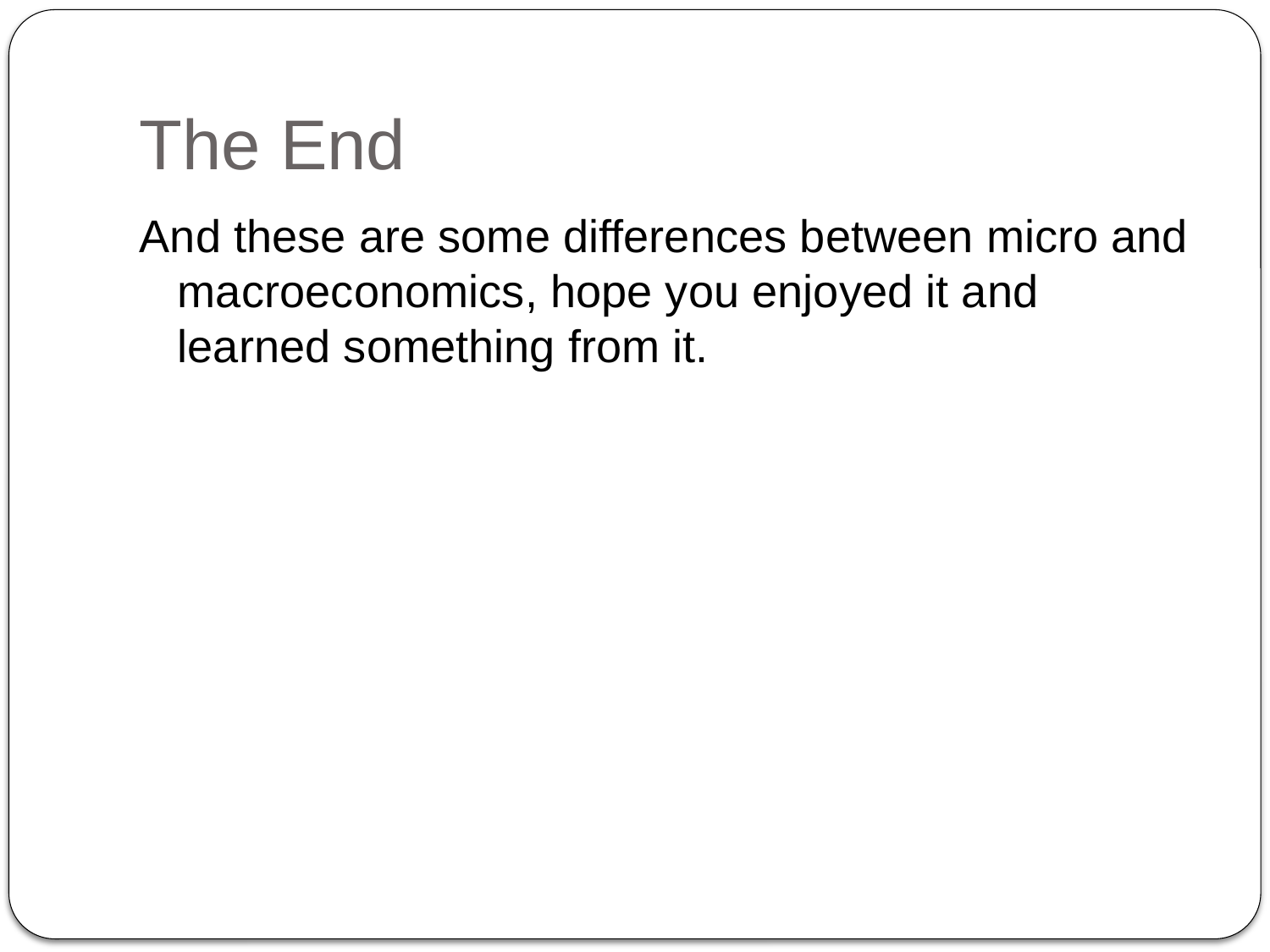

# The End
And these are some differences between micro and macroeconomics, hope you enjoyed it and learned something from it.